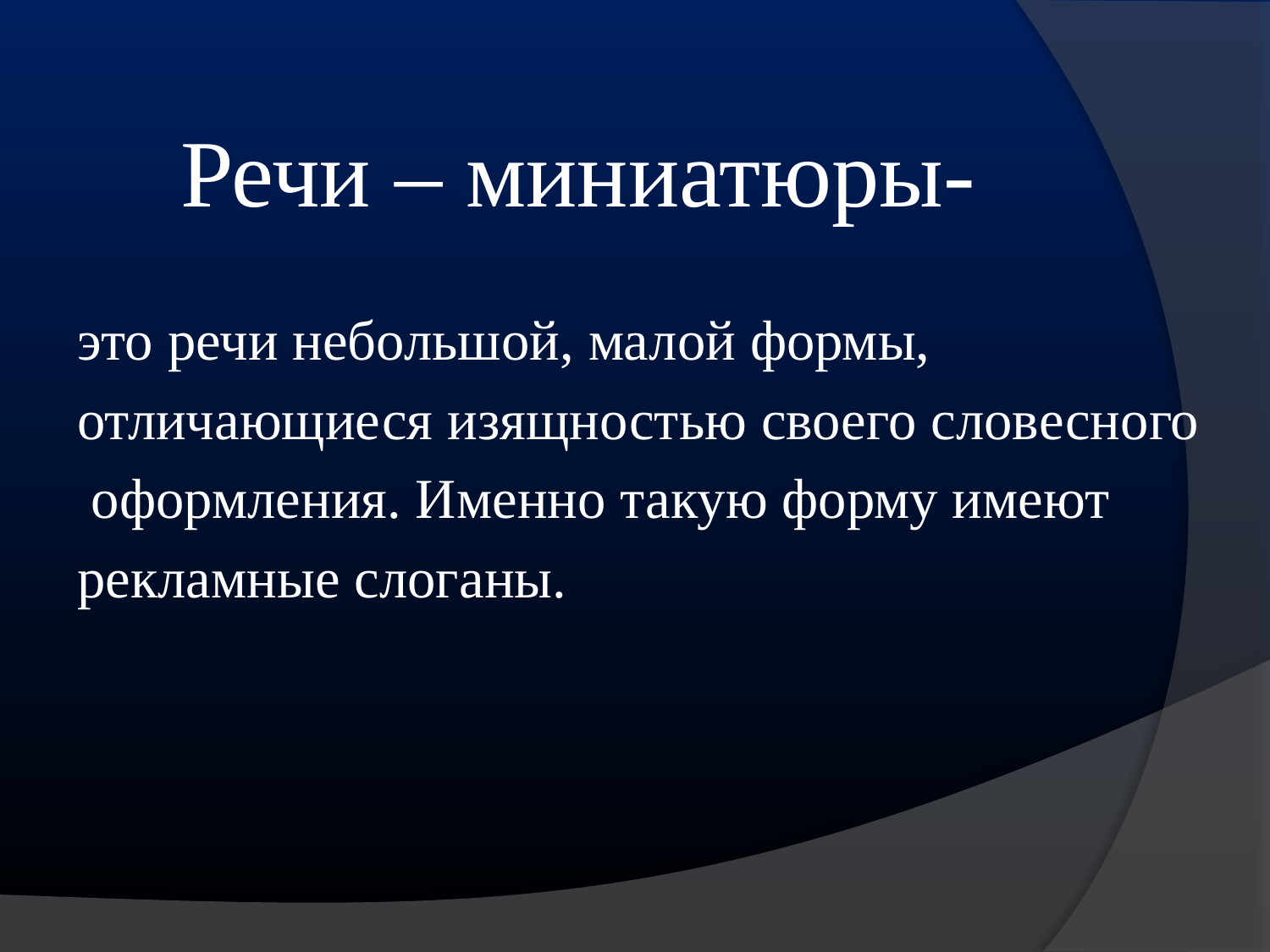

# Речи – миниатюры-
это речи небольшой, малой формы,
отличающиеся изящностью своего словесного
 оформления. Именно такую форму имеют
рекламные слоганы.